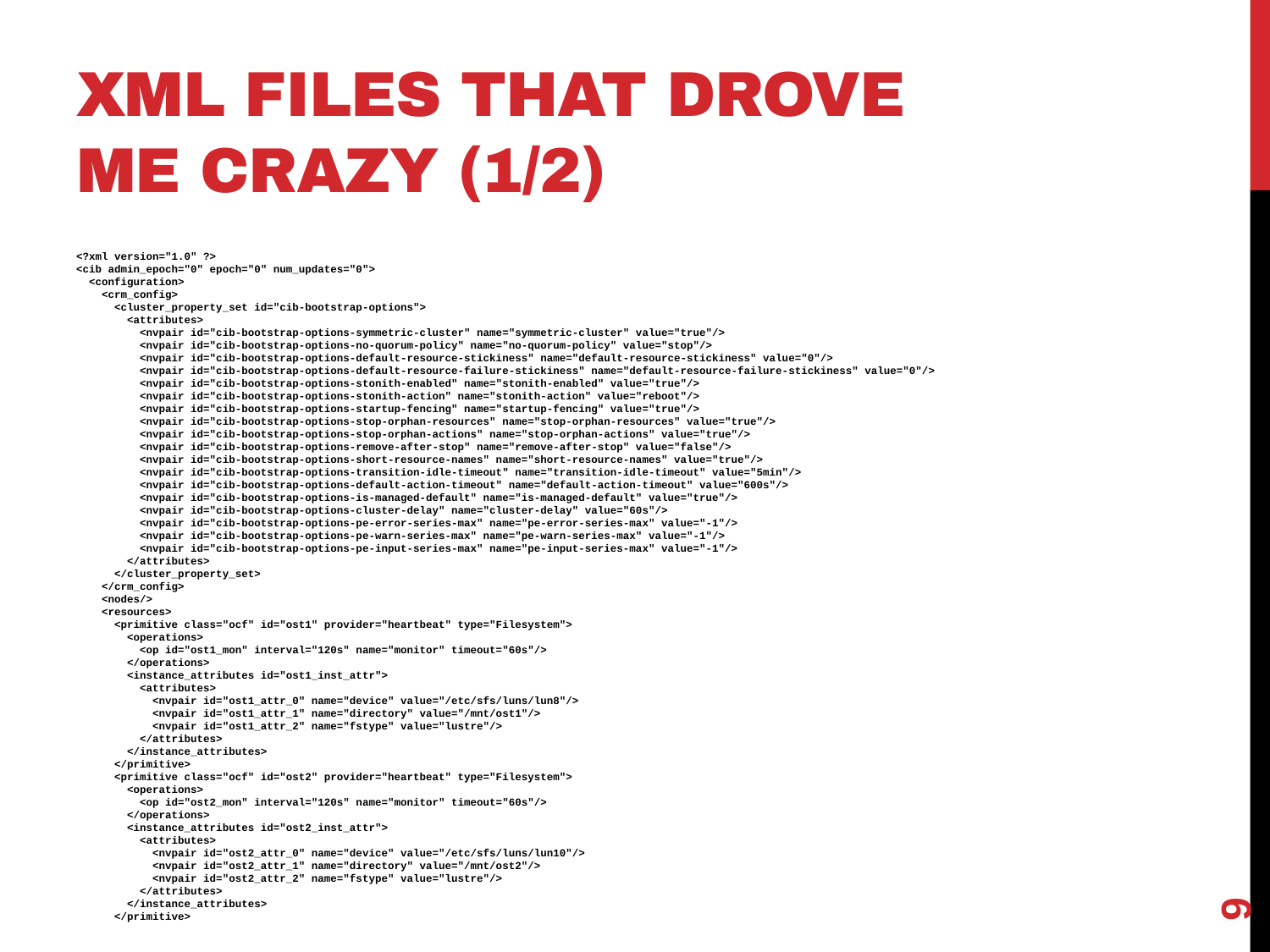

# XML files that drove me crazy (1/2)
<?xml version="1.0" ?>
<cib admin_epoch="0" epoch="0" num_updates="0">
  <configuration>
    <crm_config>
      <cluster_property_set id="cib-bootstrap-options">
        <attributes>
          <nvpair id="cib-bootstrap-options-symmetric-cluster" name="symmetric-cluster" value="true"/>
          <nvpair id="cib-bootstrap-options-no-quorum-policy" name="no-quorum-policy" value="stop"/>
          <nvpair id="cib-bootstrap-options-default-resource-stickiness" name="default-resource-stickiness" value="0"/>
          <nvpair id="cib-bootstrap-options-default-resource-failure-stickiness" name="default-resource-failure-stickiness" value="0"/>
          <nvpair id="cib-bootstrap-options-stonith-enabled" name="stonith-enabled" value="true"/>
          <nvpair id="cib-bootstrap-options-stonith-action" name="stonith-action" value="reboot"/>
          <nvpair id="cib-bootstrap-options-startup-fencing" name="startup-fencing" value="true"/>
          <nvpair id="cib-bootstrap-options-stop-orphan-resources" name="stop-orphan-resources" value="true"/>
          <nvpair id="cib-bootstrap-options-stop-orphan-actions" name="stop-orphan-actions" value="true"/>
          <nvpair id="cib-bootstrap-options-remove-after-stop" name="remove-after-stop" value="false"/>
          <nvpair id="cib-bootstrap-options-short-resource-names" name="short-resource-names" value="true"/>
          <nvpair id="cib-bootstrap-options-transition-idle-timeout" name="transition-idle-timeout" value="5min"/>
          <nvpair id="cib-bootstrap-options-default-action-timeout" name="default-action-timeout" value="600s"/>
          <nvpair id="cib-bootstrap-options-is-managed-default" name="is-managed-default" value="true"/>
          <nvpair id="cib-bootstrap-options-cluster-delay" name="cluster-delay" value="60s"/>
          <nvpair id="cib-bootstrap-options-pe-error-series-max" name="pe-error-series-max" value="-1"/>
          <nvpair id="cib-bootstrap-options-pe-warn-series-max" name="pe-warn-series-max" value="-1"/>
          <nvpair id="cib-bootstrap-options-pe-input-series-max" name="pe-input-series-max" value="-1"/>
        </attributes>
      </cluster_property_set>
    </crm_config>
    <nodes/>
    <resources>
      <primitive class="ocf" id="ost1" provider="heartbeat" type="Filesystem">
        <operations>
          <op id="ost1_mon" interval="120s" name="monitor" timeout="60s"/>
        </operations>
        <instance_attributes id="ost1_inst_attr">
          <attributes>
            <nvpair id="ost1_attr_0" name="device" value="/etc/sfs/luns/lun8"/>
            <nvpair id="ost1_attr_1" name="directory" value="/mnt/ost1"/>
            <nvpair id="ost1_attr_2" name="fstype" value="lustre"/>
          </attributes>
        </instance_attributes>
      </primitive>
      <primitive class="ocf" id="ost2" provider="heartbeat" type="Filesystem">
        <operations>
          <op id="ost2_mon" interval="120s" name="monitor" timeout="60s"/>
        </operations>
        <instance_attributes id="ost2_inst_attr">
          <attributes>
            <nvpair id="ost2_attr_0" name="device" value="/etc/sfs/luns/lun10"/>
            <nvpair id="ost2_attr_1" name="directory" value="/mnt/ost2"/>
            <nvpair id="ost2_attr_2" name="fstype" value="lustre"/>
          </attributes>
        </instance_attributes>
      </primitive>
9